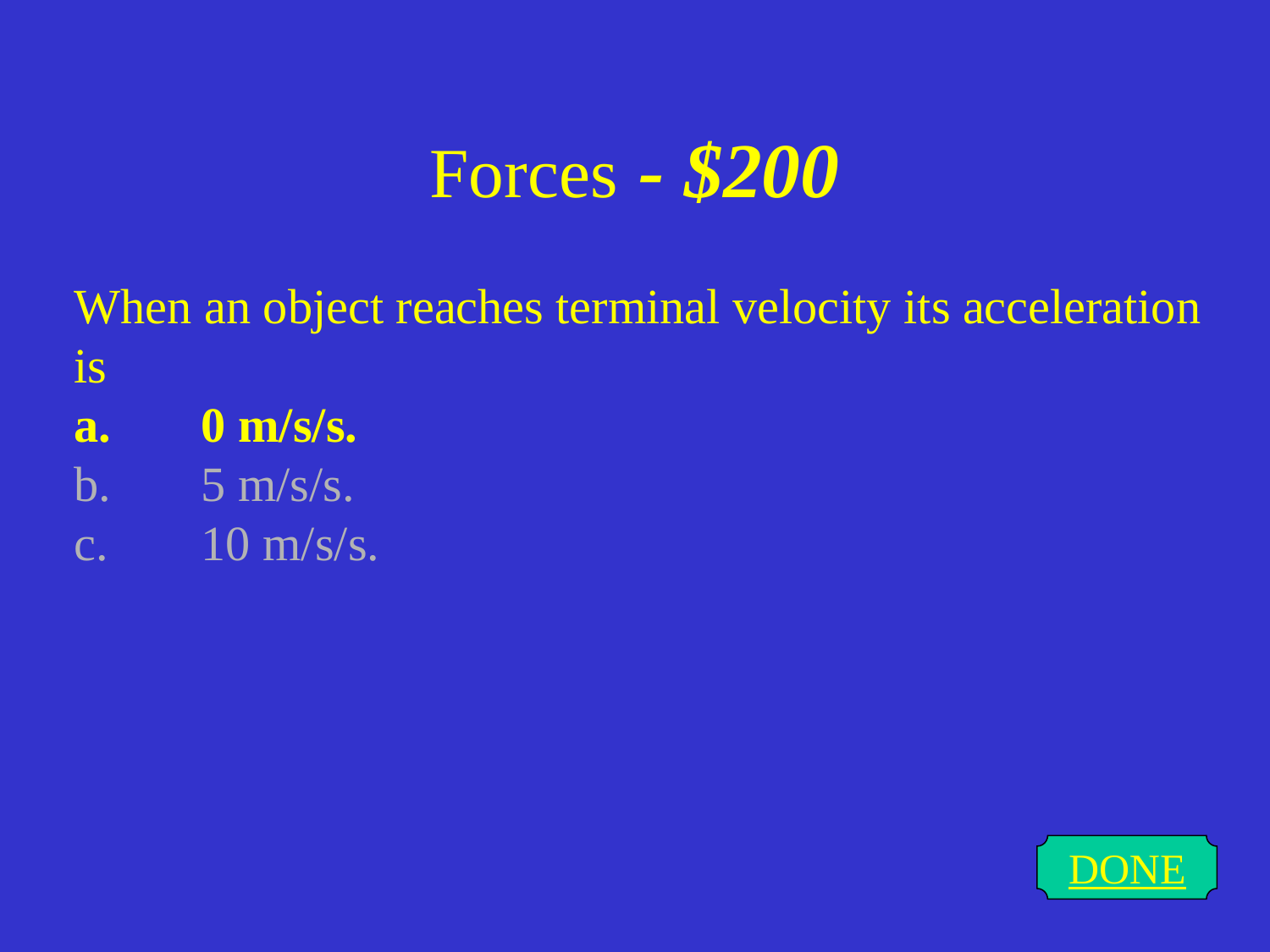

# Forces - $200
When an object reaches terminal velocity its acceleration is
a.	0 m/s/s.
b.	5 m/s/s.
c.	10 m/s/s.

DONE